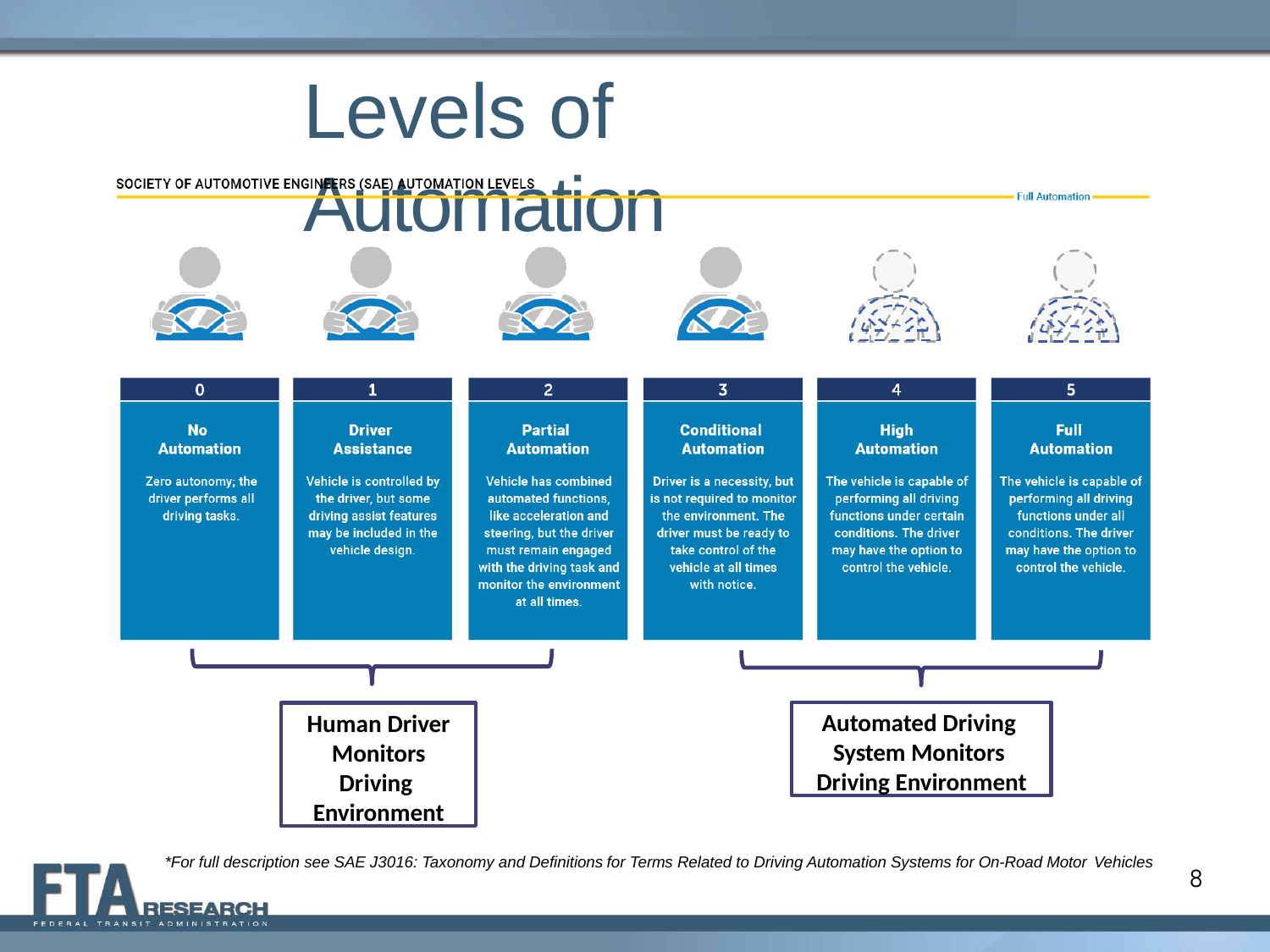

# Levels of Automation

Automated Driving  System Monitors  Driving Environment
Human Driver  Monitors  Driving  Environment
*For full description see SAE J3016: Taxonomy and Definitions for Terms Related to Driving Automation Systems for On-Road Motor Vehicles
8